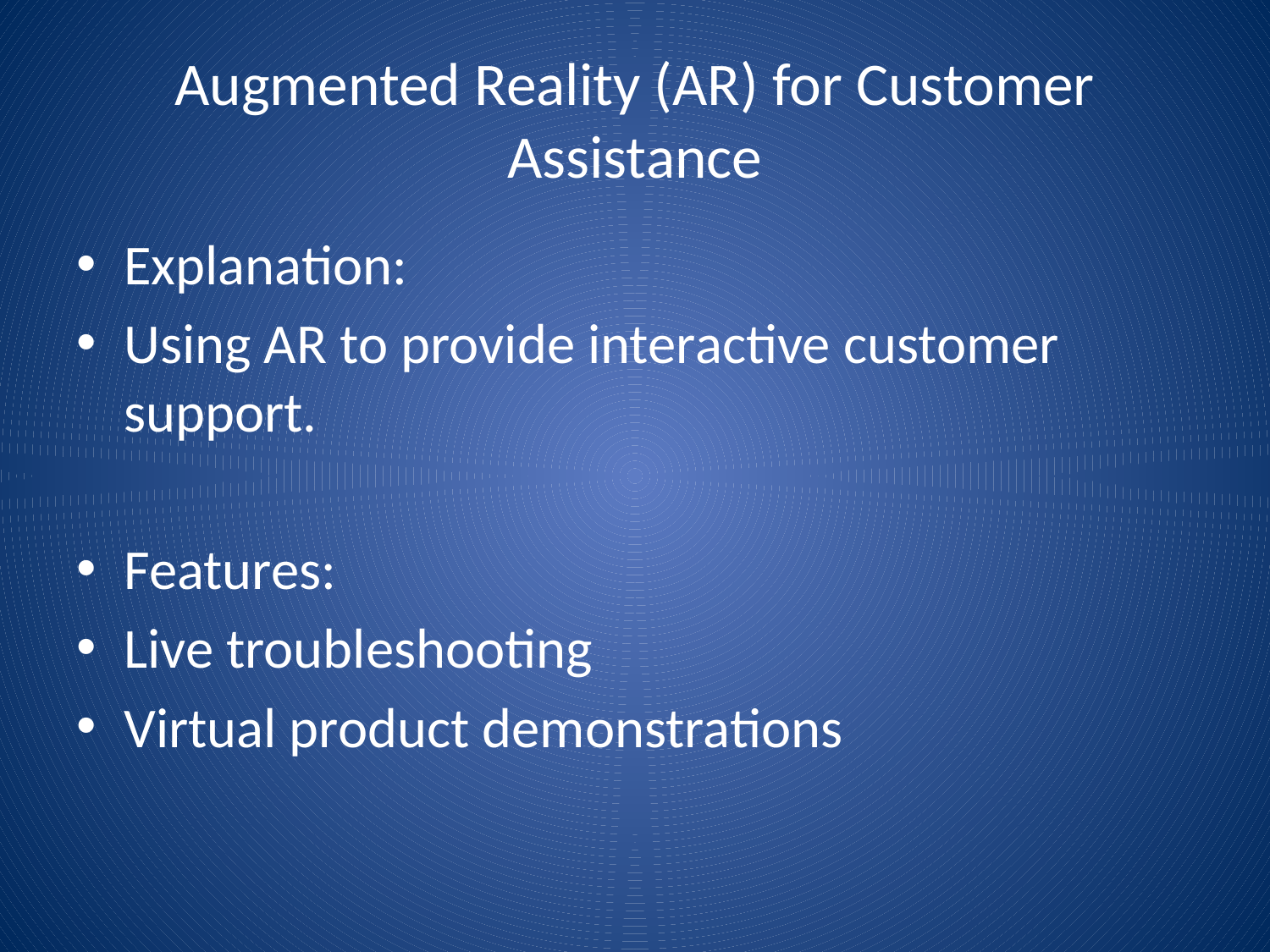

# Augmented Reality (AR) for Customer Assistance
Explanation:
Using AR to provide interactive customer support.

Features:
Live troubleshooting
Virtual product demonstrations